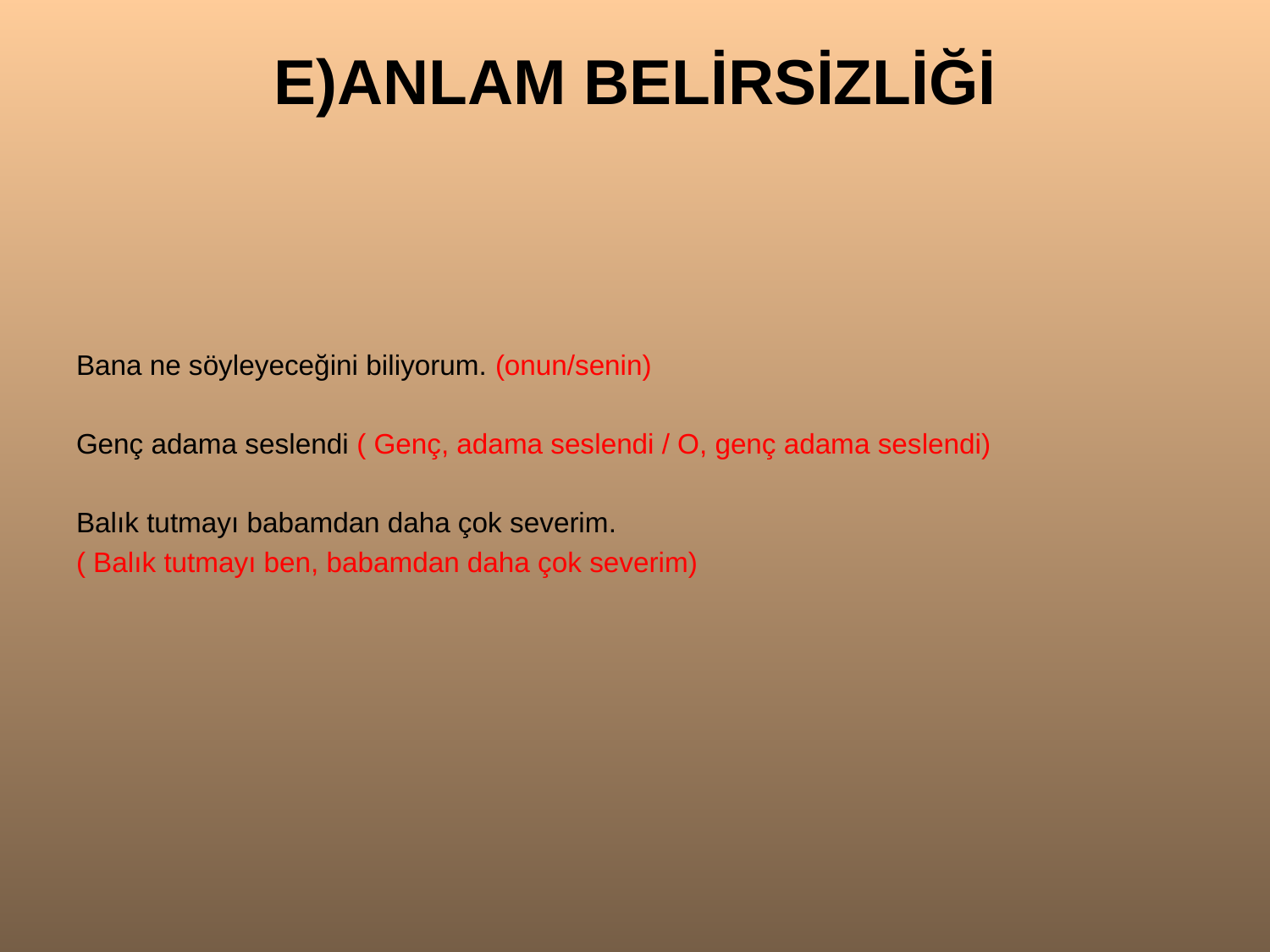

# E)ANLAM BELİRSİZLİĞİ

Bana ne söyleyeceğini biliyorum. (onun/senin)

Genç adama seslendi ( Genç, adama seslendi / O, genç adama seslendi)

Balık tutmayı babamdan daha çok severim.
( Balık tutmayı ben, babamdan daha çok severim)